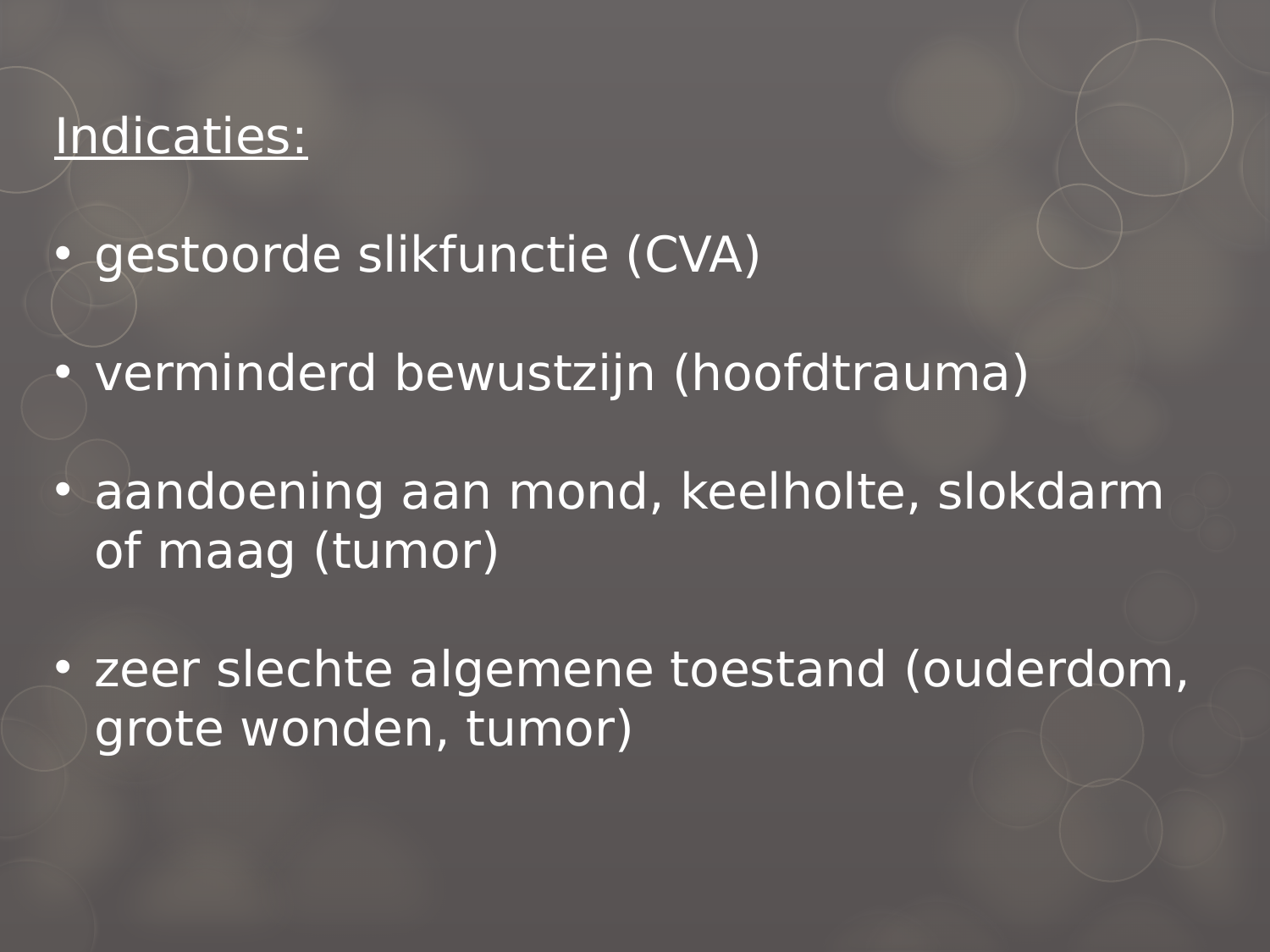

Indicaties:

gestoorde slikfunctie (CVA)

verminderd bewustzijn (hoofdtrauma)

aandoening aan mond, keelholte, slokdarm of maag (tumor)

zeer slechte algemene toestand (ouderdom, grote wonden, tumor)